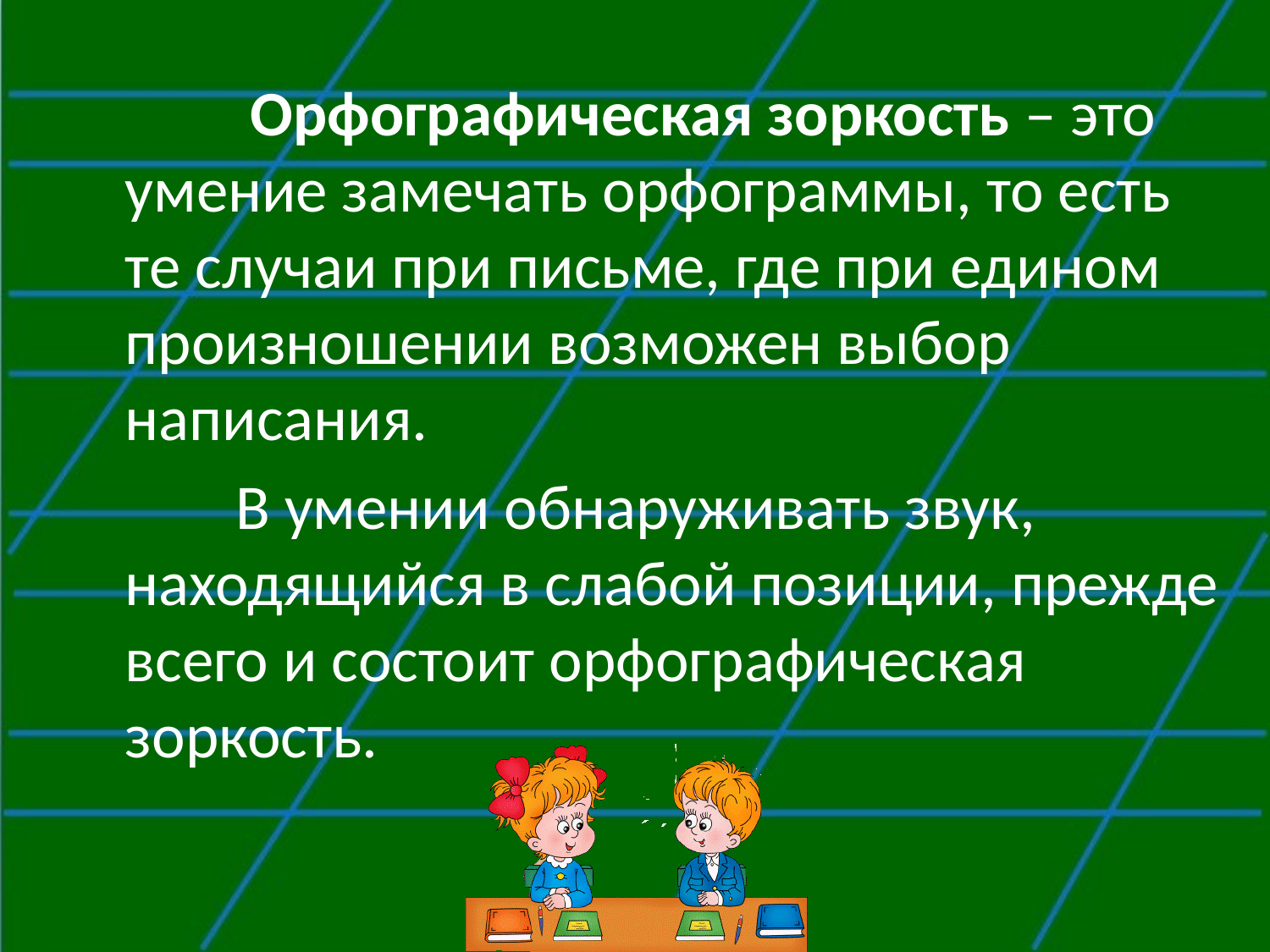

Орфографическая зоркость – это умение замечать орфограммы, то есть те случаи при письме, где при едином произношении возможен выбор написания.
           В умении обнаруживать звук, находящийся в слабой позиции, прежде всего и состоит орфографическая зоркость.